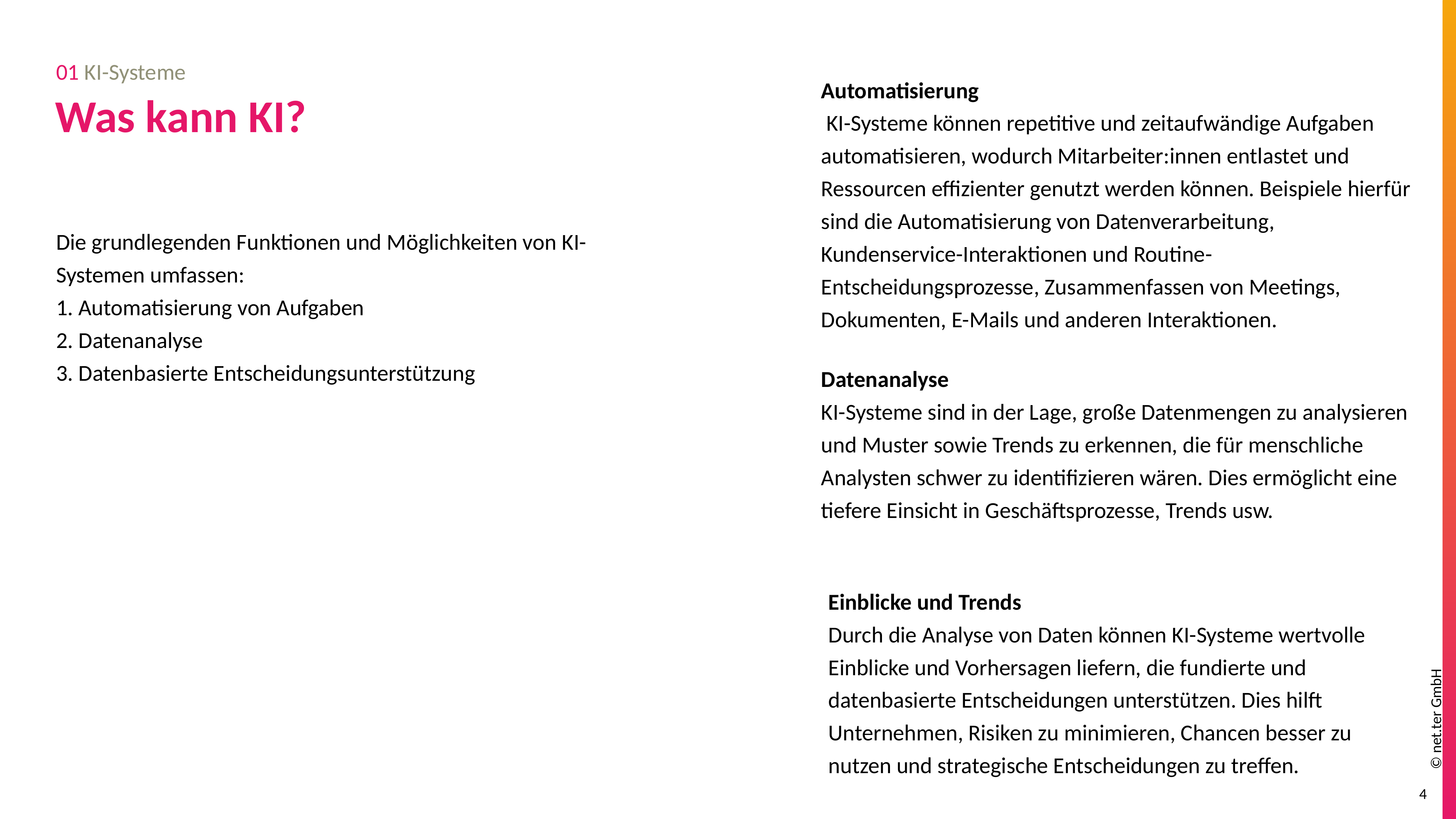

01 KI-Systeme
Automatisierung
 KI-Systeme können repetitive und zeitaufwändige Aufgaben automatisieren, wodurch Mitarbeiter:innen entlastet und Ressourcen effizienter genutzt werden können. Beispiele hierfür sind die Automatisierung von Datenverarbeitung, Kundenservice-Interaktionen und Routine-Entscheidungsprozesse, Zusammenfassen von Meetings, Dokumenten, E-Mails und anderen Interaktionen.
Was kann KI?
Die grundlegenden Funktionen und Möglichkeiten von KI-Systemen umfassen:
1. Automatisierung von Aufgaben
2. Datenanalyse
3. Datenbasierte Entscheidungsunterstützung
Datenanalyse
KI-Systeme sind in der Lage, große Datenmengen zu analysieren und Muster sowie Trends zu erkennen, die für menschliche Analysten schwer zu identifizieren wären. Dies ermöglicht eine tiefere Einsicht in Geschäftsprozesse, Trends usw.
Einblicke und Trends
Durch die Analyse von Daten können KI-Systeme wertvolle Einblicke und Vorhersagen liefern, die fundierte und datenbasierte Entscheidungen unterstützen. Dies hilft Unternehmen, Risiken zu minimieren, Chancen besser zu nutzen und strategische Entscheidungen zu treffen.
4